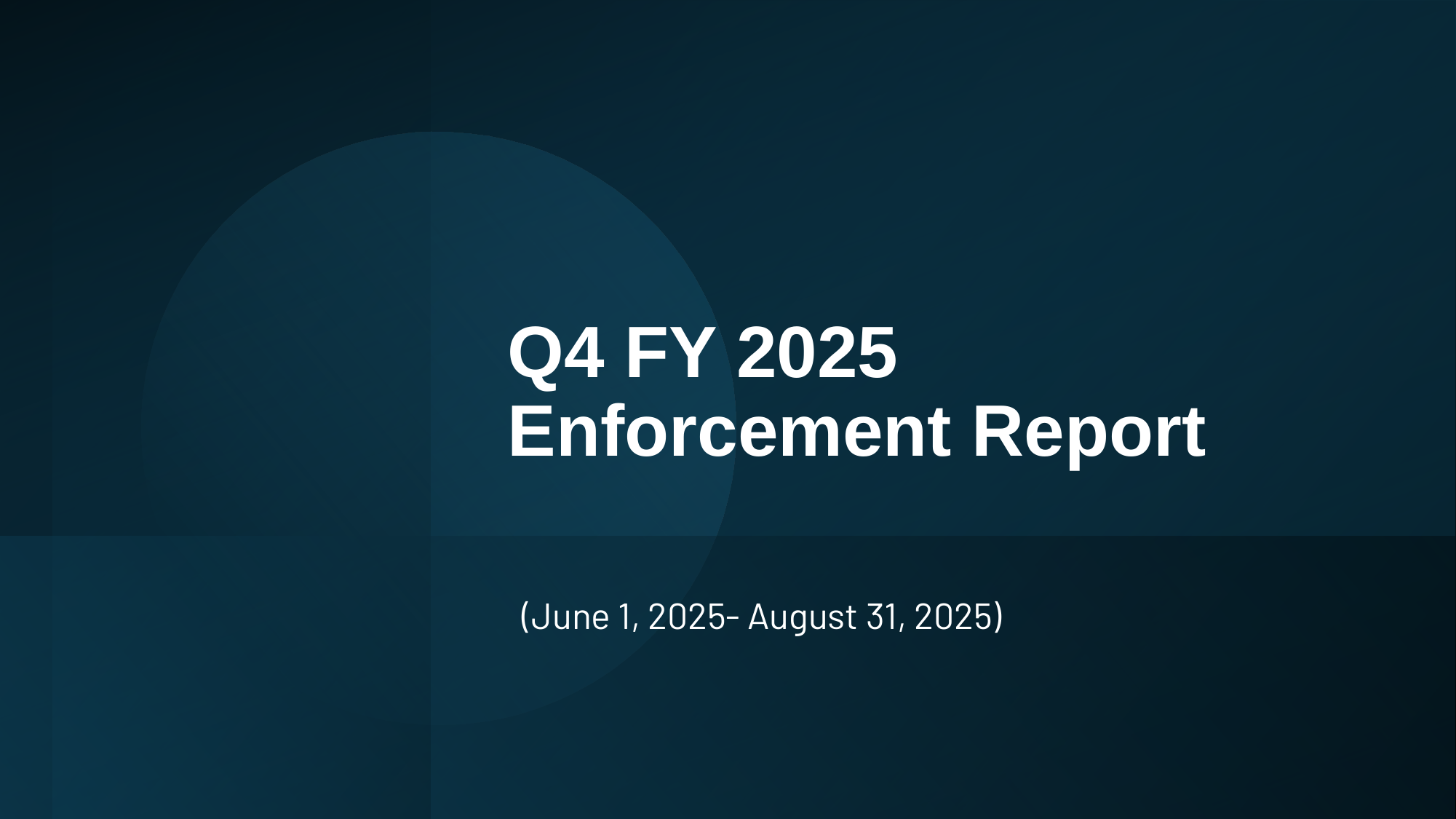

# Q4 FY 2025 Enforcement Report

(June 1, 2025- August 31, 2025)